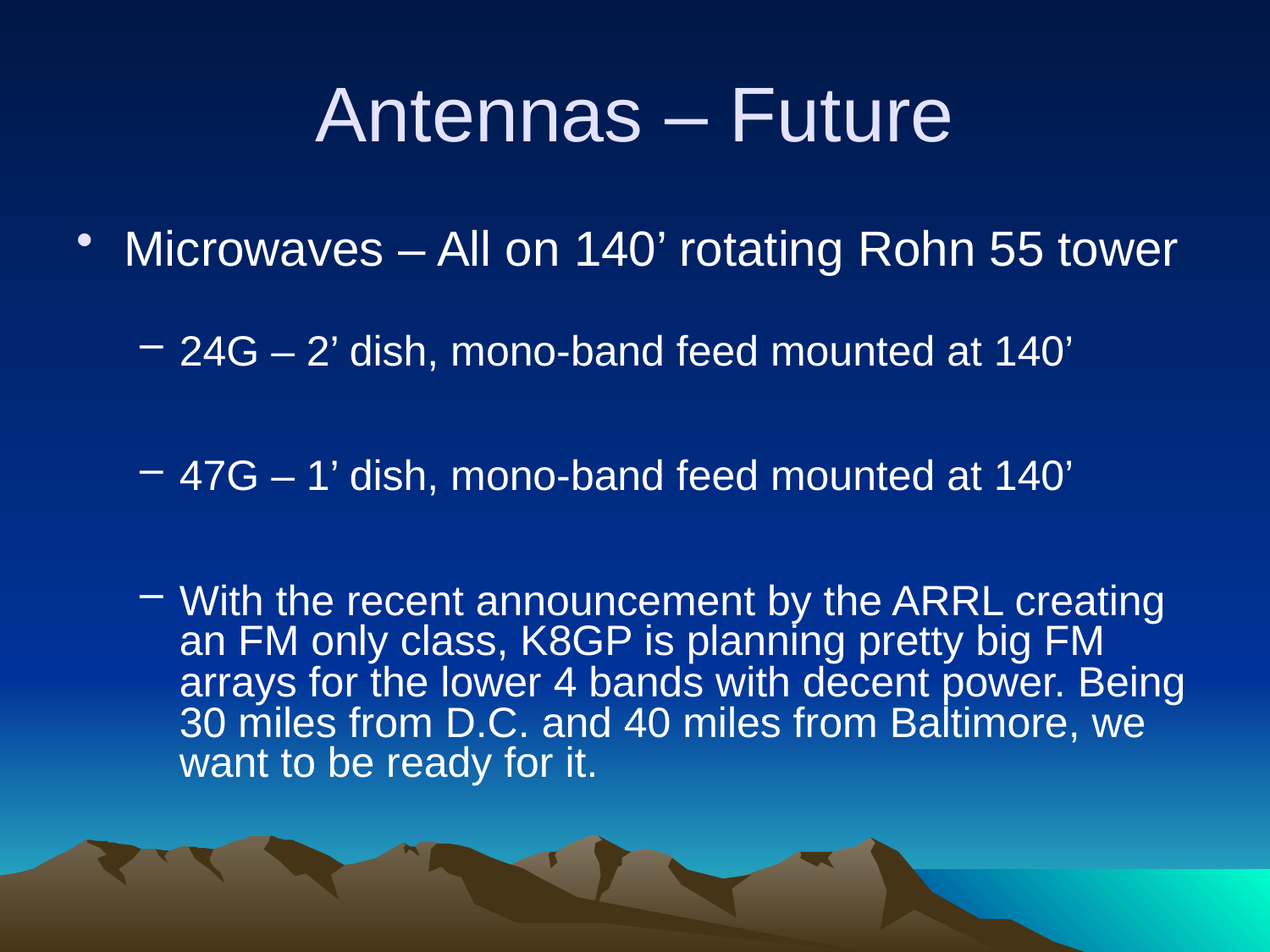

# Antennas – Future
Microwaves – All on 140’ rotating Rohn 55 tower

24G – 2’ dish, mono-band feed mounted at 140’

47G – 1’ dish, mono-band feed mounted at 140’

With the recent announcement by the ARRL creating an FM only class, K8GP is planning pretty big FM arrays for the lower 4 bands with decent power. Being 30 miles from D.C. and 40 miles from Baltimore, we want to be ready for it.